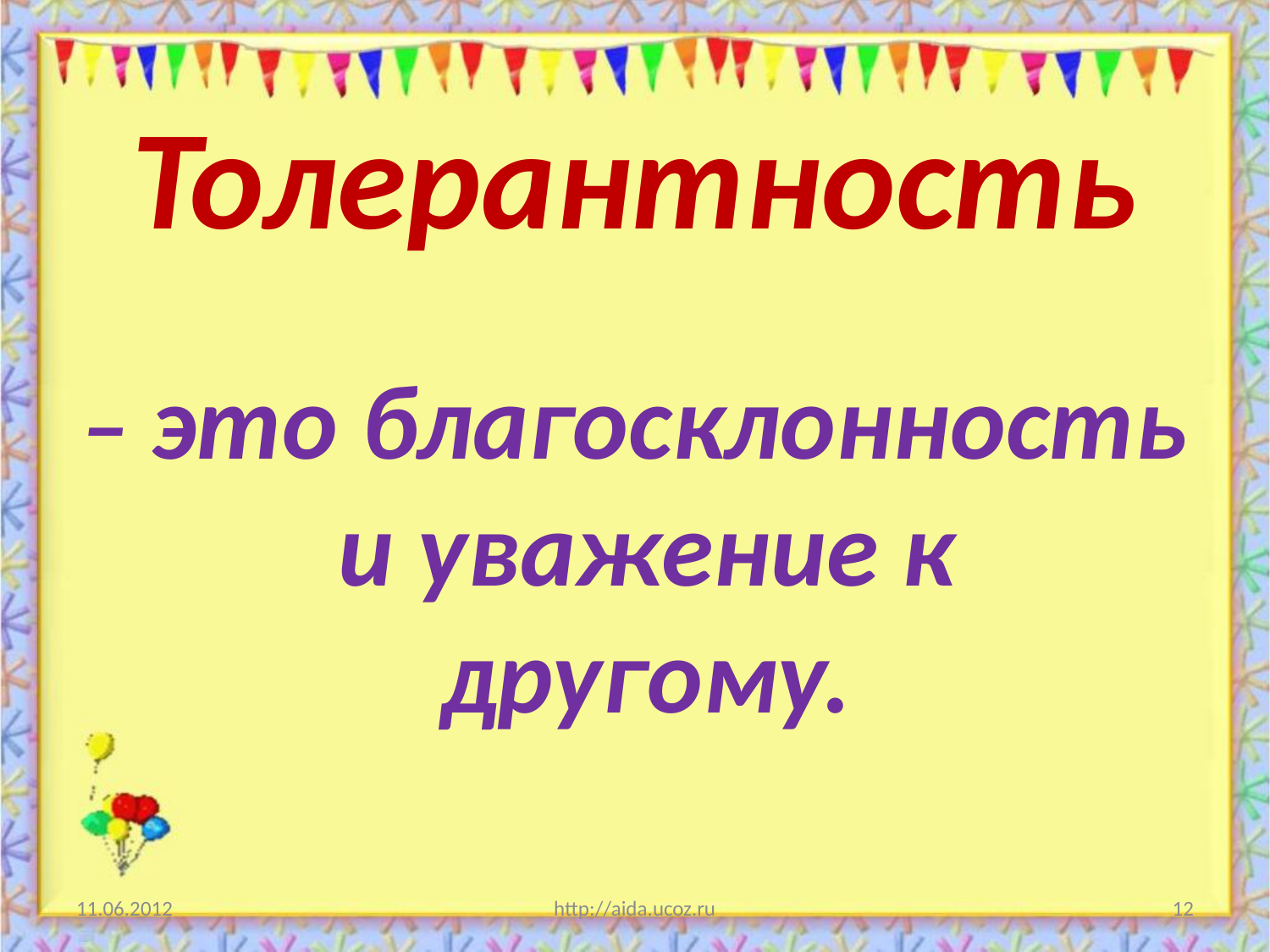

# Толерантность
– это благосклонность и уважение к  другому.

11.06.2012
http://aida.ucoz.ru
12